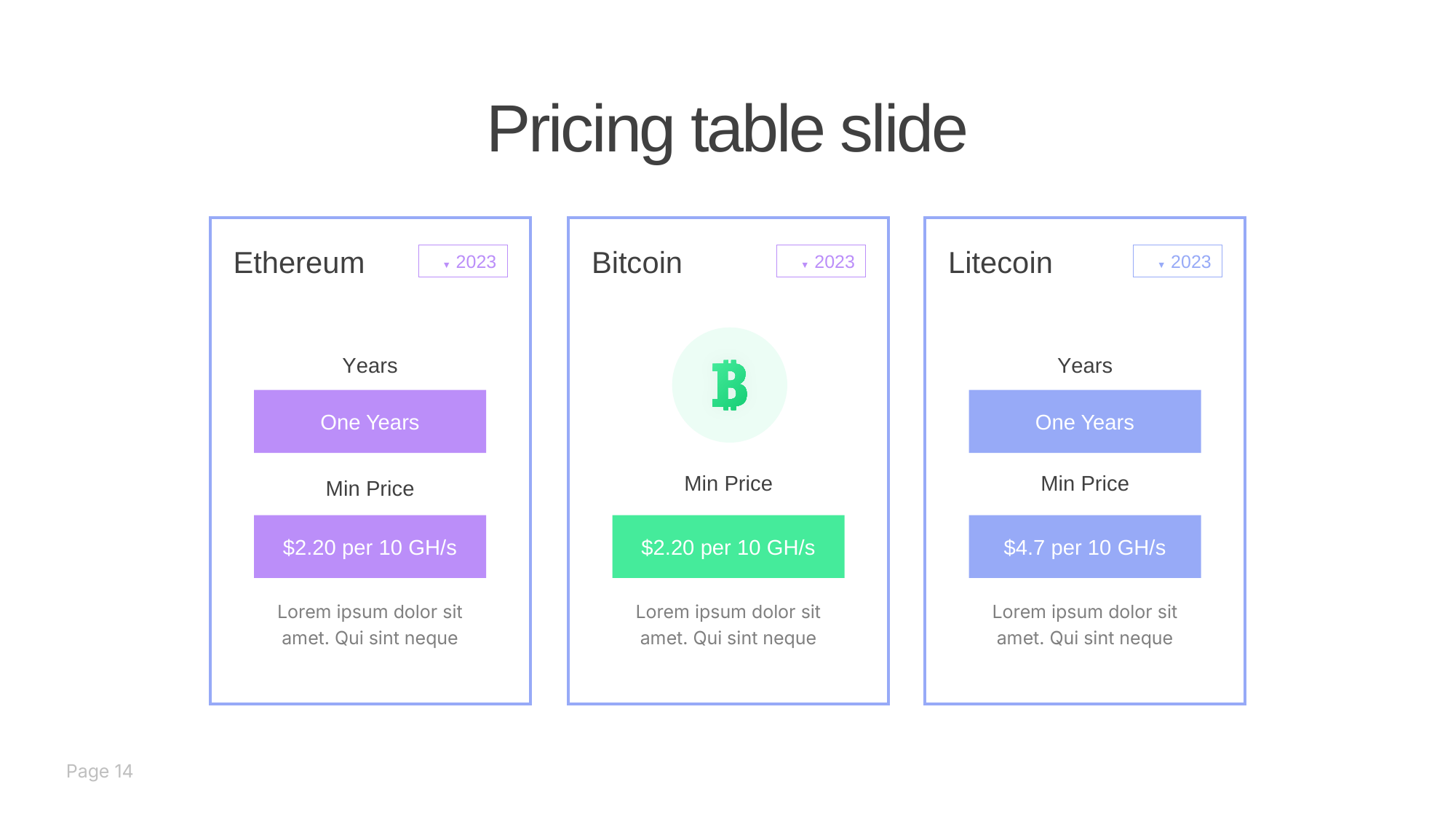

Pricing table slide

Ethereum
Bitcoin
Litecoin
▼ 2023
▼ 2023
▼ 2023

Years
Years

One Years

One Years
Min Price
Min Price
Min Price

$2.20 per 10 GH/s

$2.20 per 10 GH/s

$4.7 per 10 GH/s
Lorem ipsum dolor sit amet. Qui sint neque
Lorem ipsum dolor sit amet. Qui sint neque
Lorem ipsum dolor sit amet. Qui sint neque